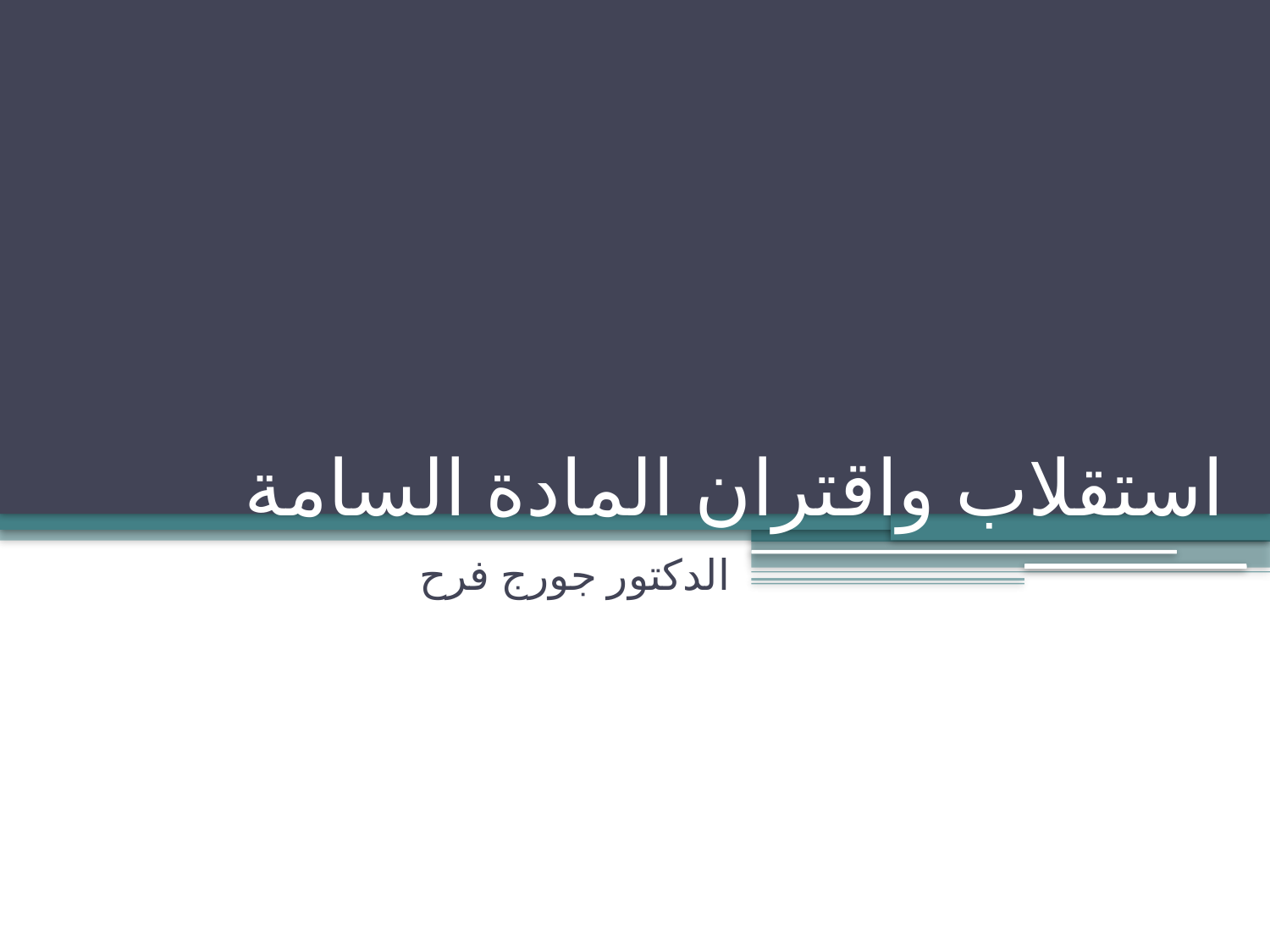

# استقلاب واقتران المادة السامة
الدكتور جورج فرح